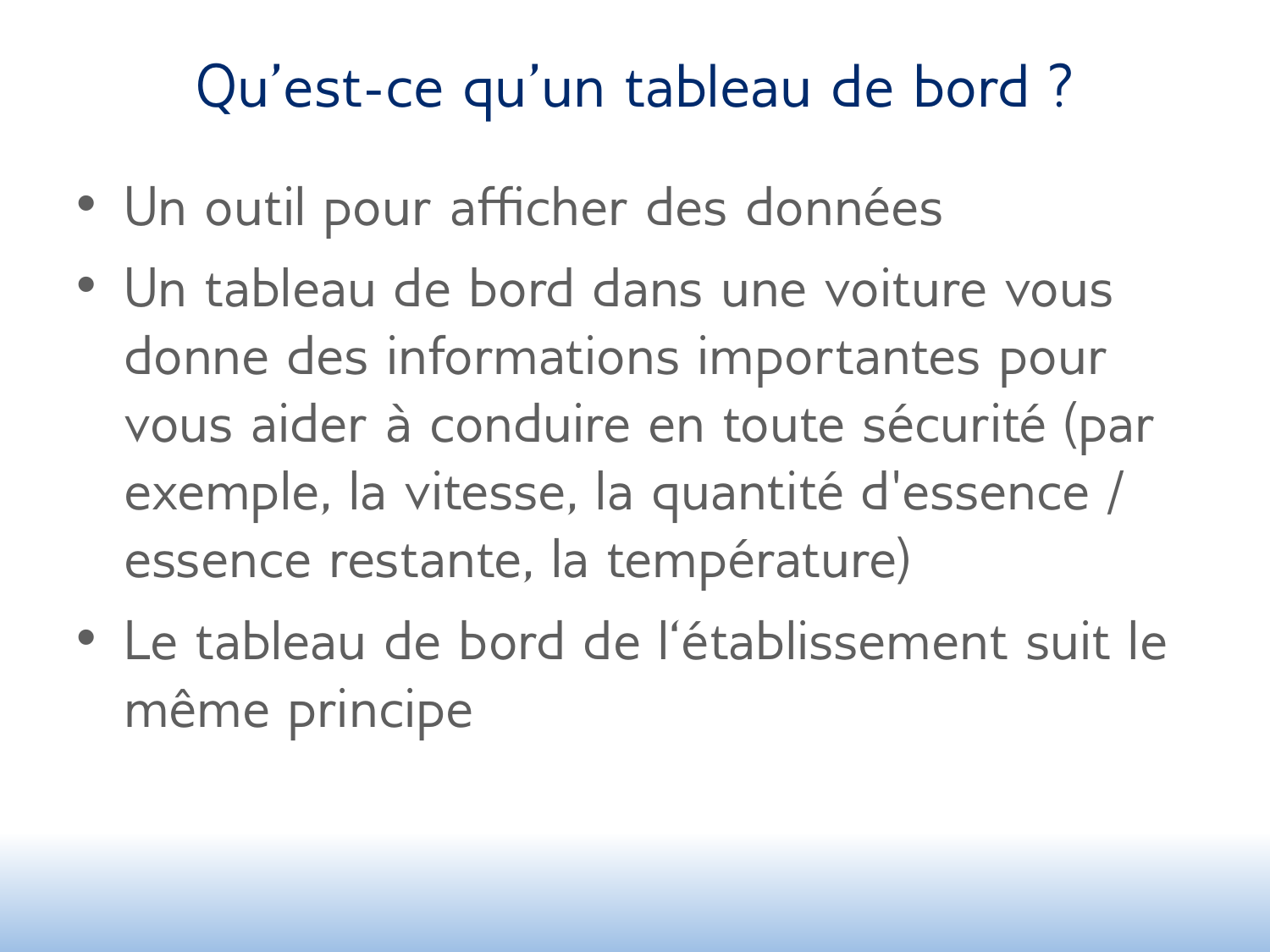

# Qu’est-ce qu’un tableau de bord ?
Un outil pour afficher des données
Un tableau de bord dans une voiture vous donne des informations importantes pour vous aider à conduire en toute sécurité (par exemple, la vitesse, la quantité d'essence / essence restante, la température)
Le tableau de bord de l‘établissement suit le même principe